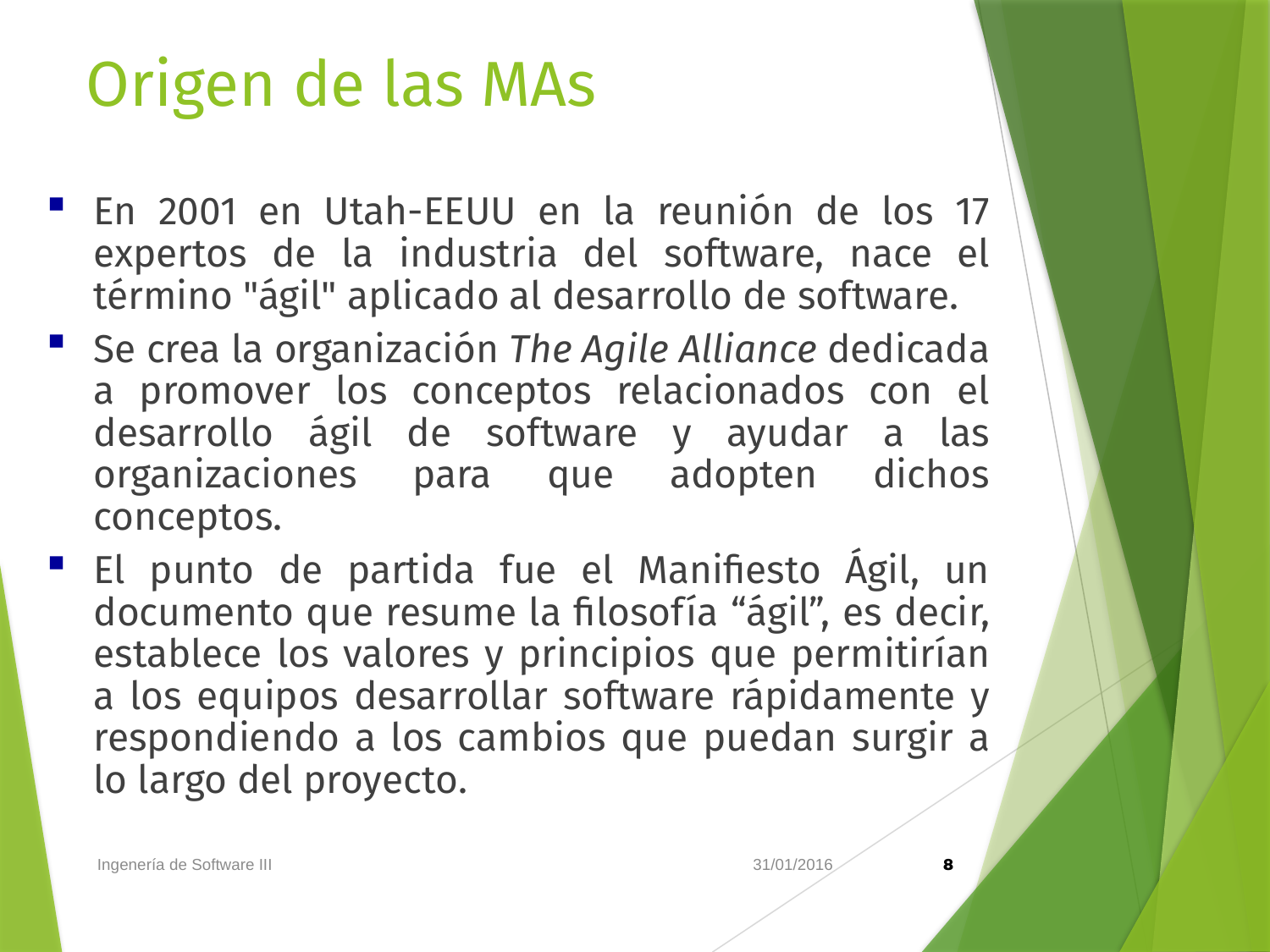

# Origen de las MAs
En 2001 en Utah-EEUU en la reunión de los 17 expertos de la industria del software, nace el término "ágil" aplicado al desarrollo de software.
Se crea la organización The Agile Alliance dedicada a promover los conceptos relacionados con el desarrollo ágil de software y ayudar a las organizaciones para que adopten dichos conceptos.
El punto de partida fue el Manifiesto Ágil, un documento que resume la filosofía “ágil”, es decir, establece los valores y principios que permitirían a los equipos desarrollar software rápidamente y respondiendo a los cambios que puedan surgir a lo largo del proyecto.

Ingenería de Software III
31/01/2016
8